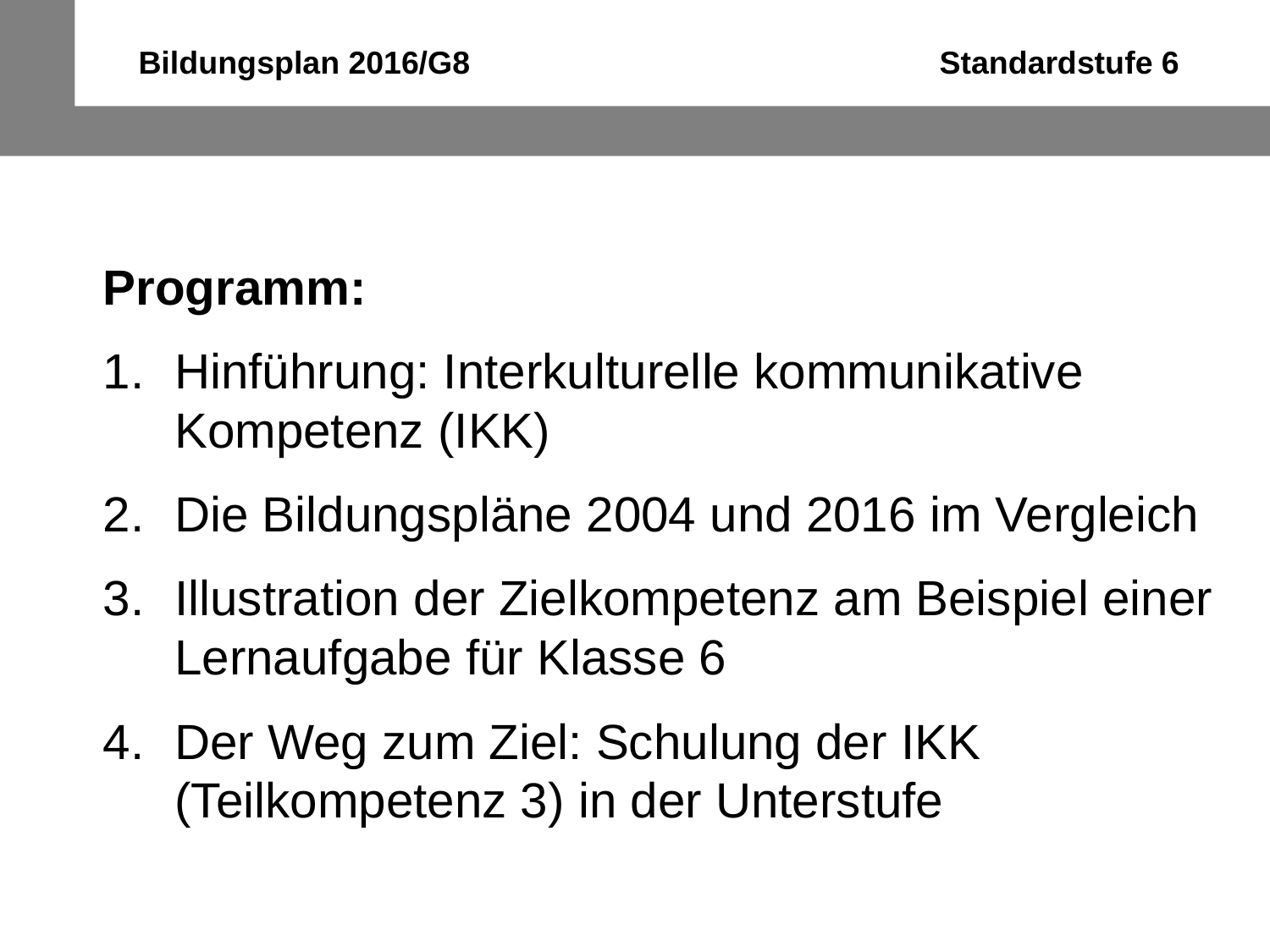

Bildungsplan 2016/G8                                                     Standardstufe 6

Programm:
Hinführung: Interkulturelle kommunikative Kompetenz (IKK)
Die Bildungspläne 2004 und 2016 im Vergleich
Illustration der Zielkompetenz am Beispiel einer Lernaufgabe für Klasse 6
Der Weg zum Ziel: Schulung der IKK (Teilkompetenz 3) in der Unterstufe